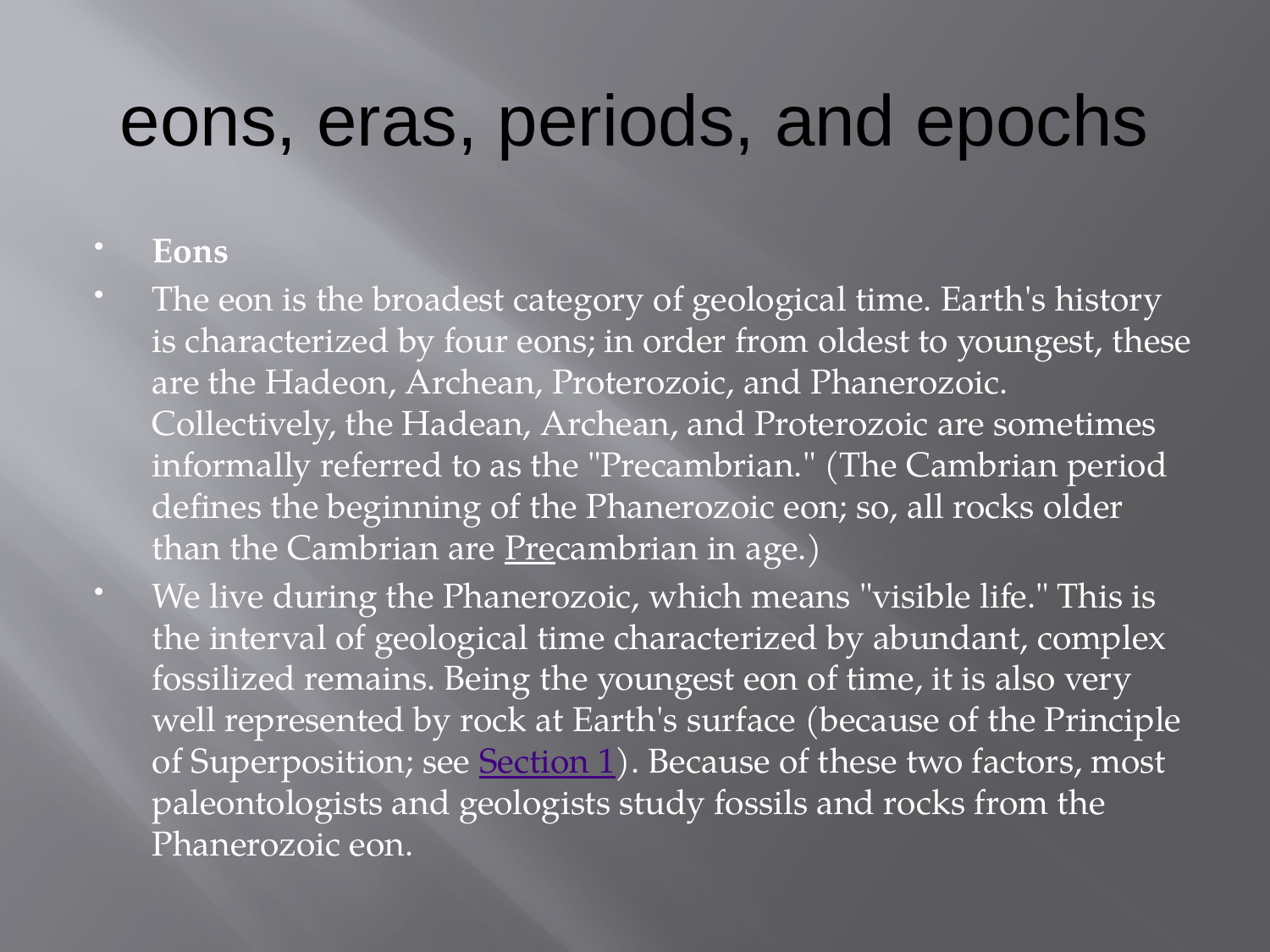

# eons, eras, periods, and epochs
Eons
The eon is the broadest category of geological time. Earth's history is characterized by four eons; in order from oldest to youngest, these are the Hadeon, Archean, Proterozoic, and Phanerozoic.  Collectively, the Hadean, Archean, and Proterozoic are sometimes informally referred to as the "Precambrian." (The Cambrian period defines the beginning of the Phanerozoic eon; so, all rocks older than the Cambrian are Precambrian in age.)
We live during the Phanerozoic, which means "visible life." This is the interval of geological time characterized by abundant, complex fossilized remains. Being the youngest eon of time, it is also very well represented by rock at Earth's surface (because of the Principle of Superposition; see Section 1). Because of these two factors, most paleontologists and geologists study fossils and rocks from the Phanerozoic eon.